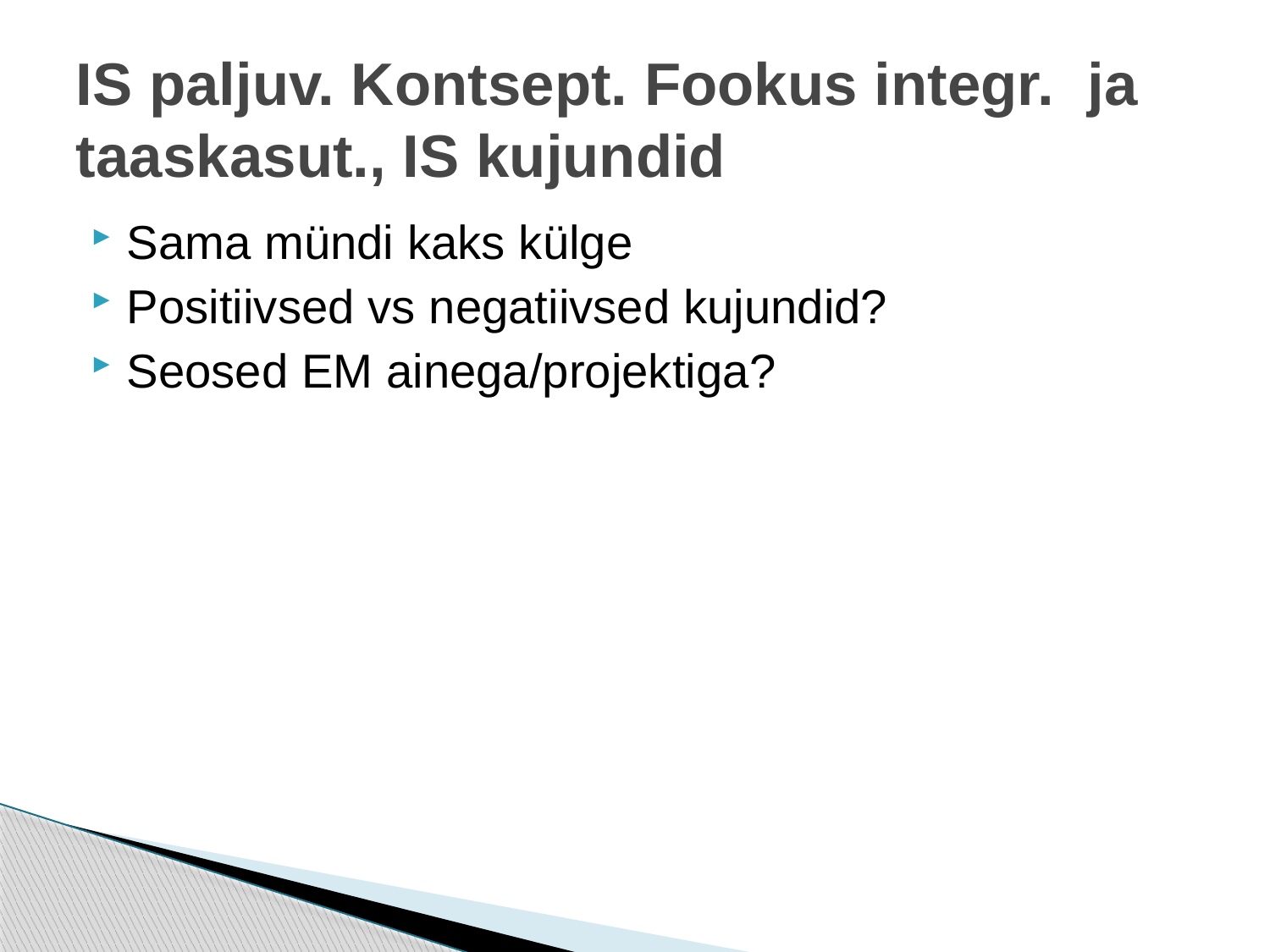

# IS paljuv. Kontsept. Fookus integr.  ja taaskasut., IS kujundid
Sama mündi kaks külge
Positiivsed vs negatiivsed kujundid?
Seosed EM ainega/projektiga?